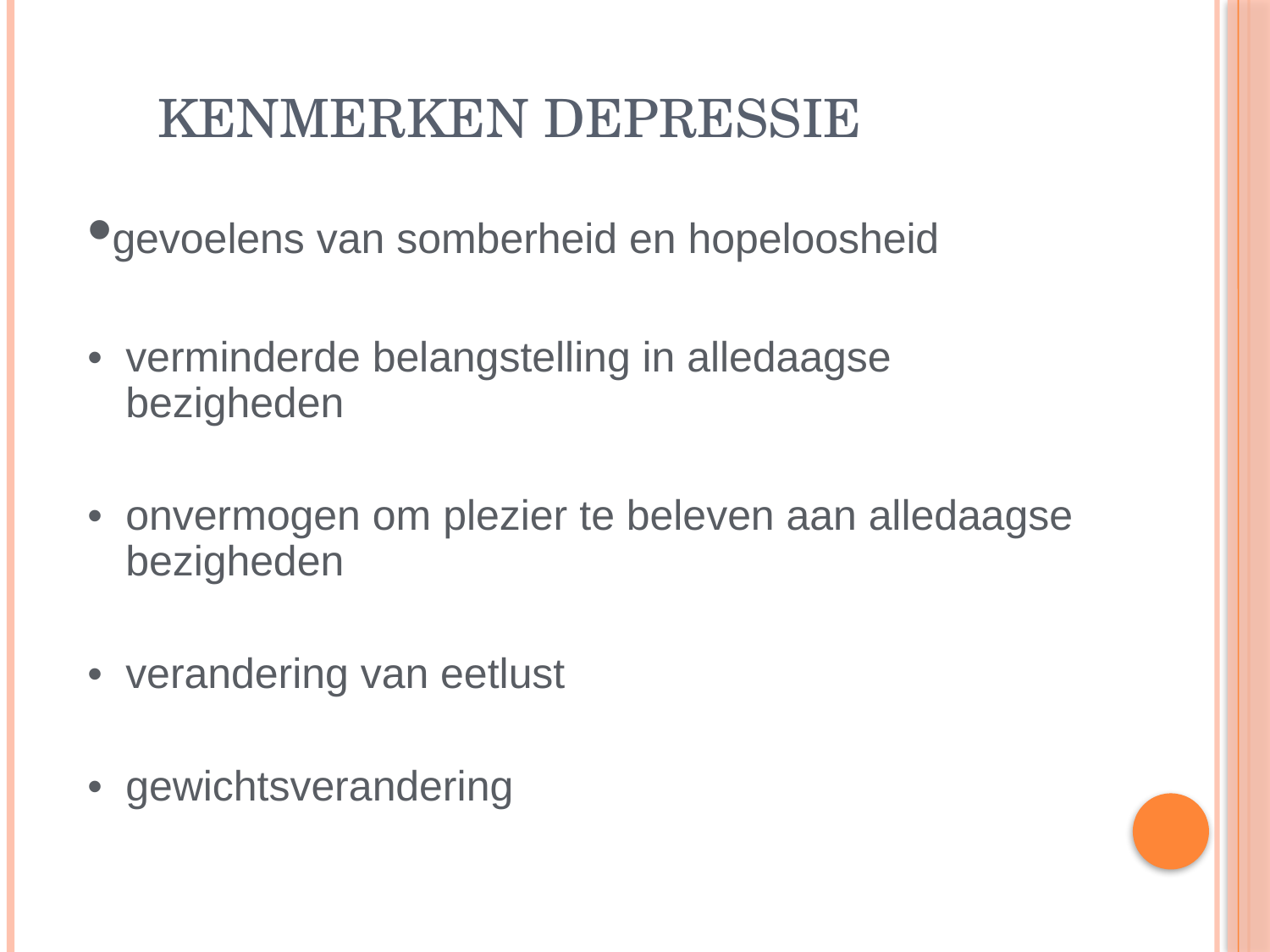

# Kenmerken depressie
•gevoelens van somberheid en hopeloosheid

•	verminderde belangstelling in alledaagse bezigheden

•	onvermogen om plezier te beleven aan alledaagse bezigheden

•	verandering van eetlust

•	gewichtsverandering